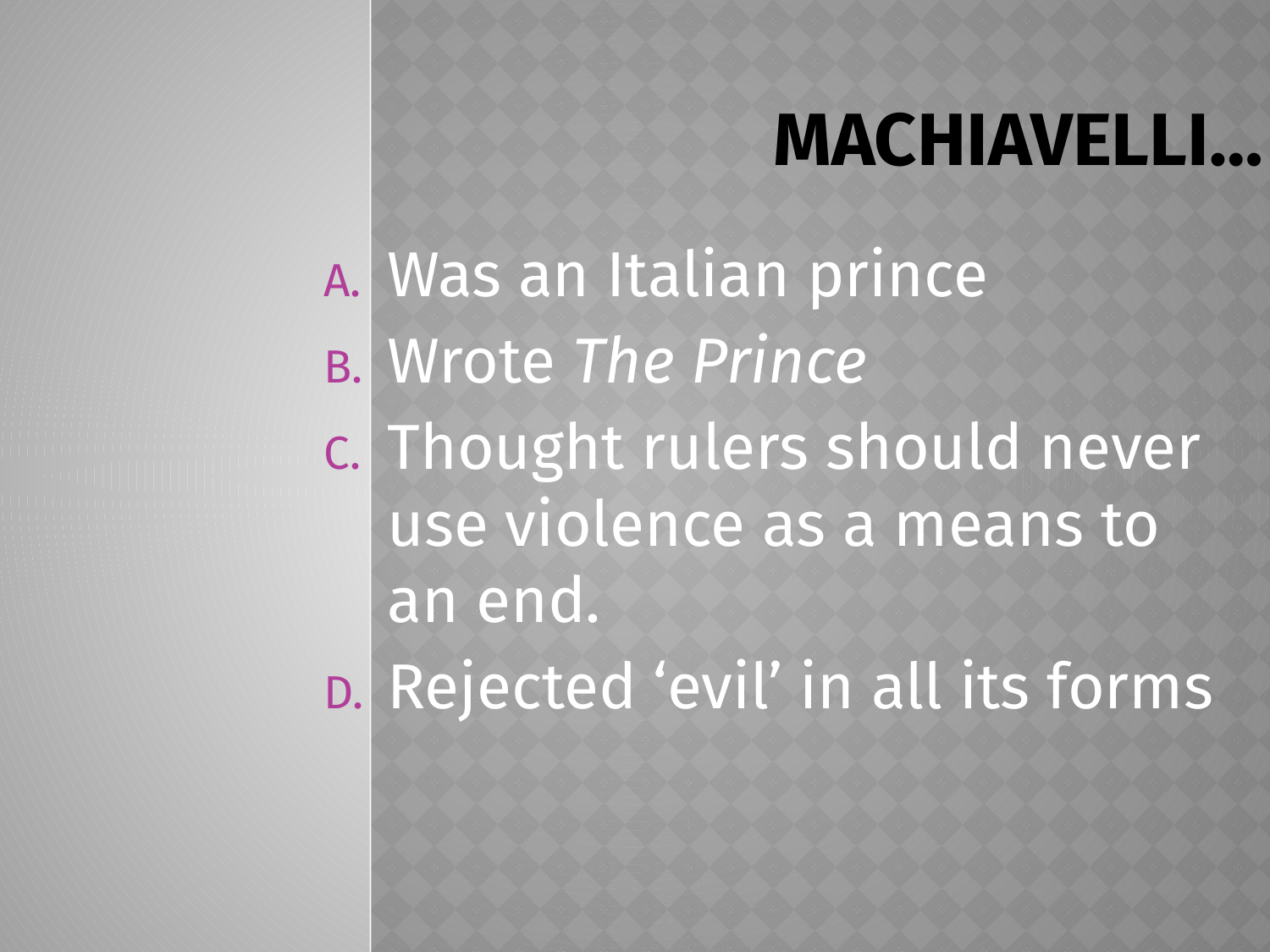

# Machiavelli…
Was an Italian prince
Wrote The Prince
Thought rulers should never use violence as a means to an end.
Rejected ‘evil’ in all its forms